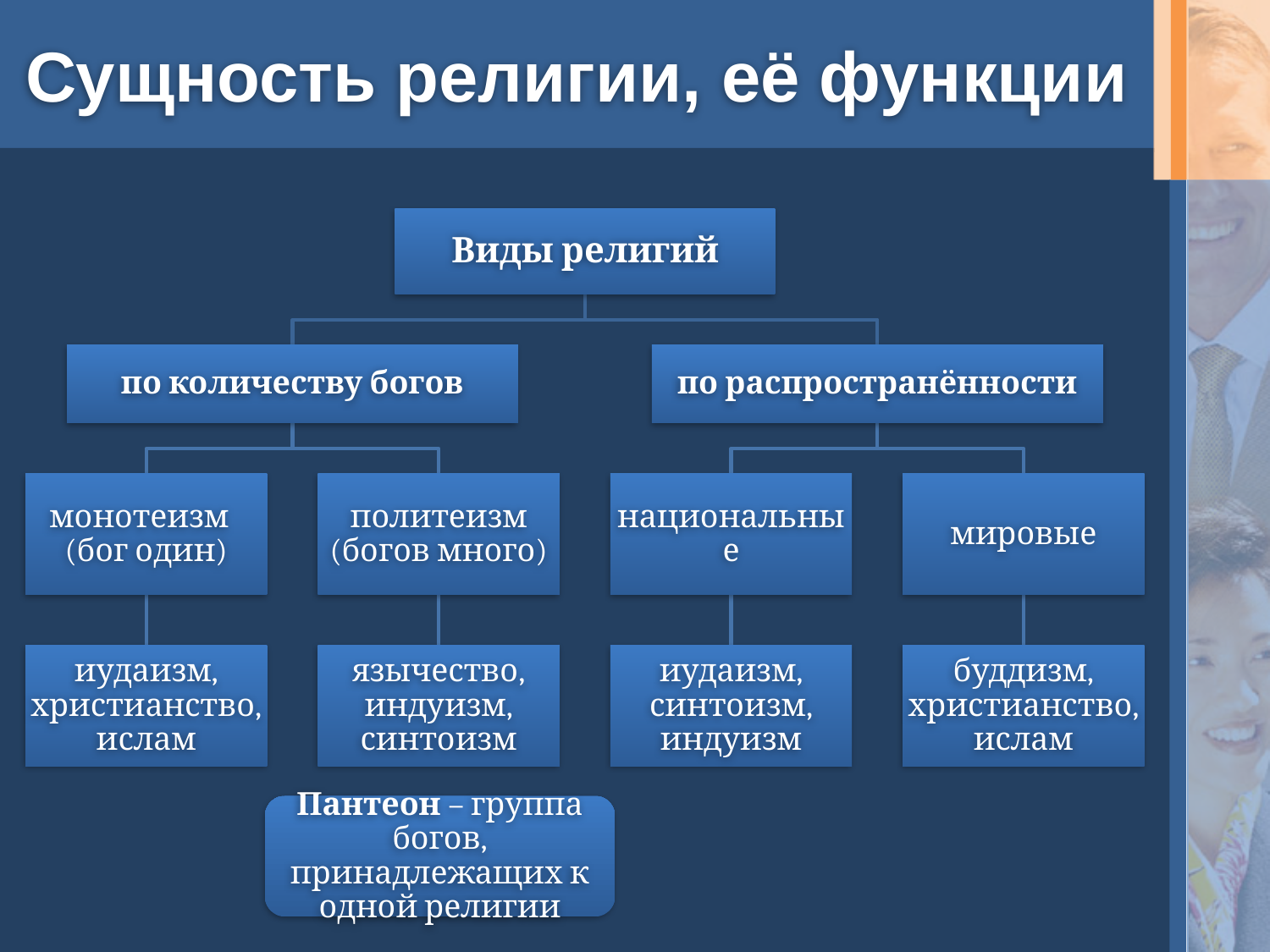

# Сущность религии, её функции

Виды религий

по количеству богов

по распространённости

монотеизм   (бог один)

политеизм (богов много)

национальные

мировые

иудаизм, христианство, ислам

язычество, индуизм, синтоизм

иудаизм, синтоизм, индуизм

буддизм, христианство, ислам

Пантеон – группа богов, принадлежащих к одной религии